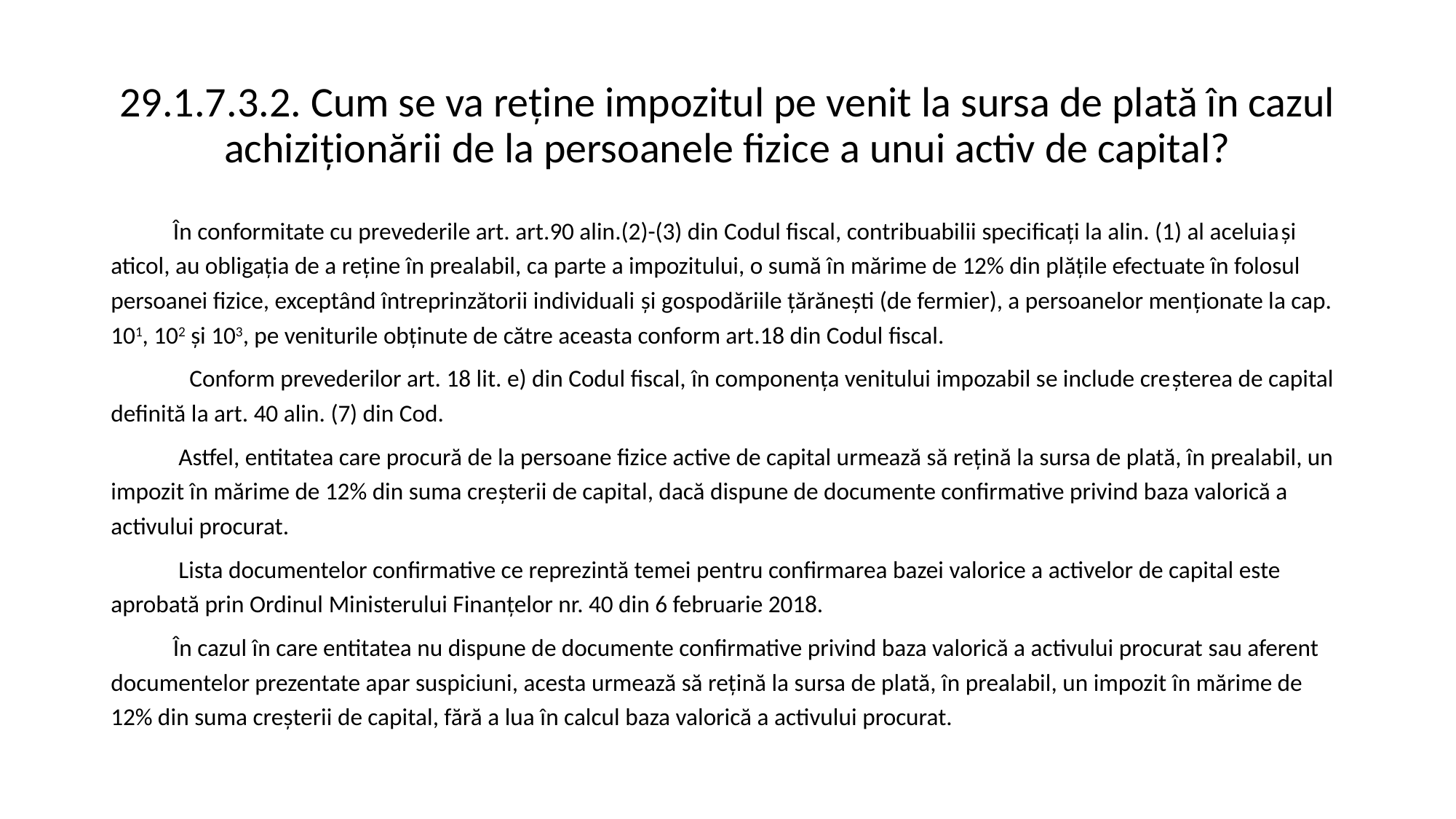

# 29.1.7.3.2. Cum se va reține impozitul pe venit la sursa de plată în cazul achiziționării de la persoanele fizice a unui activ de capital?
	În conformitate cu prevederile art. art.90 alin.(2)-(3) din Codul fiscal, contribuabilii specificați la alin. (1) al aceluiași aticol, au obligația de a reține în prealabil, ca parte a impozitului, o sumă în mărime de 12% din plățile efectuate în folosul persoanei fizice, exceptând întreprinzătorii individuali și gospodăriile țărănești (de fermier), a persoanelor menţionate la cap. 101, 102 şi 103, pe veniturile obținute de către aceasta conform art.18 din Codul fiscal.
	   Conform prevederilor art. 18 lit. e) din Codul fiscal, în componența venitului impozabil se include creșterea de capital definită la art. 40 alin. (7) din Cod.
	 Astfel, entitatea care procură de la persoane fizice active de capital urmează să rețină la sursa de plată, în prealabil, un impozit în mărime de 12% din suma creșterii de capital, dacă dispune de documente confirmative privind baza valorică a activului procurat.
	 Lista documentelor confirmative ce reprezintă temei pentru confirmarea bazei valorice a activelor de capital este aprobată prin Ordinul Ministerului Finanțelor nr. 40 din 6 februarie 2018.
	În cazul în care entitatea nu dispune de documente confirmative privind baza valorică a activului procurat sau aferent documentelor prezentate apar suspiciuni, acesta urmează să rețină la sursa de plată, în prealabil, un impozit în mărime de 12% din suma creșterii de capital, fără a lua în calcul baza valorică a activului procurat.